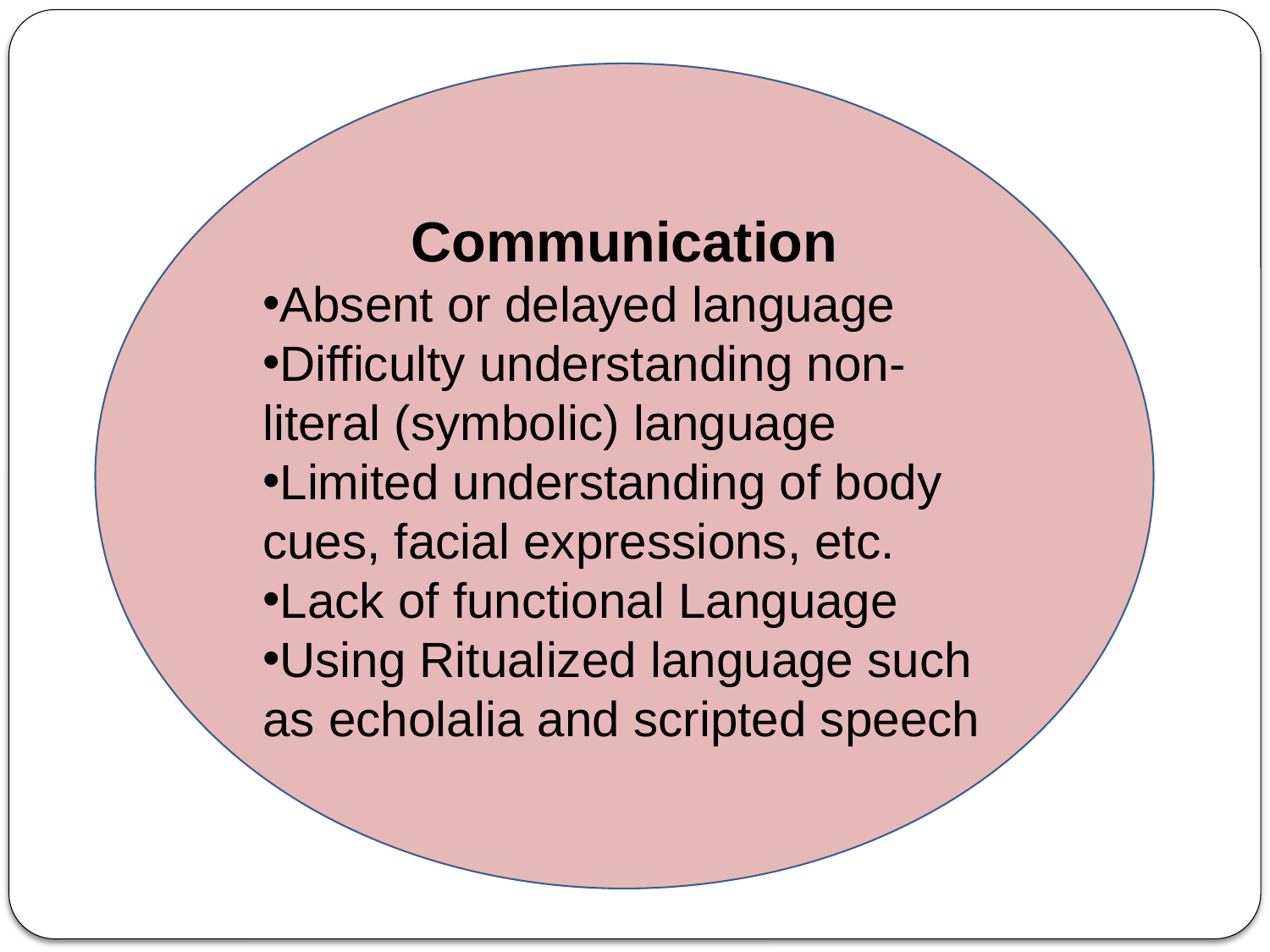

Communication
Absent or delayed language
Difficulty understanding non-literal (symbolic) language
Limited understanding of body cues, facial expressions, etc.
Lack of functional Language
Using Ritualized language such as echolalia and scripted speech